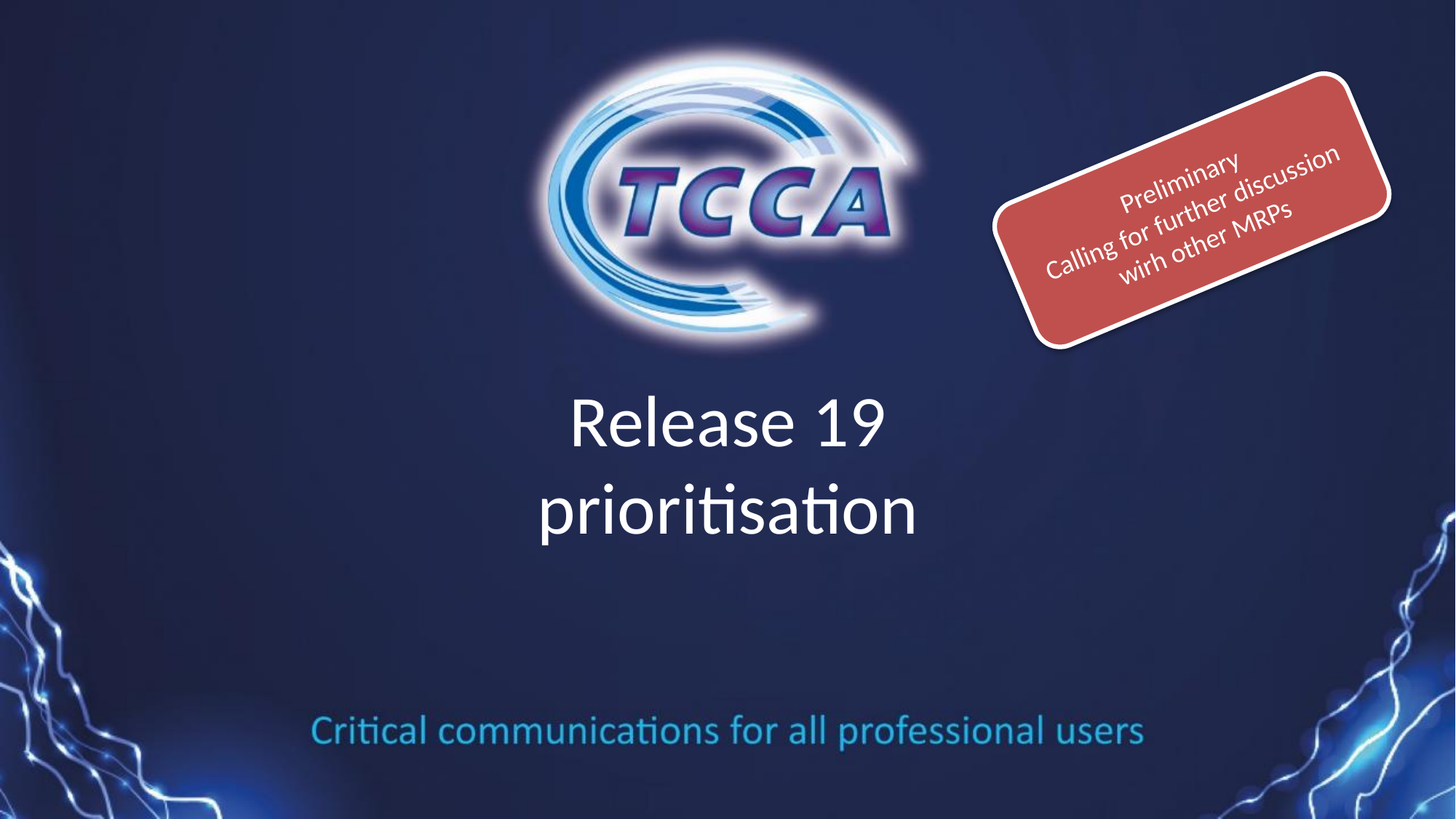

Preliminary
Calling for further discussion wirh other MRPs
# Release 19 prioritisation